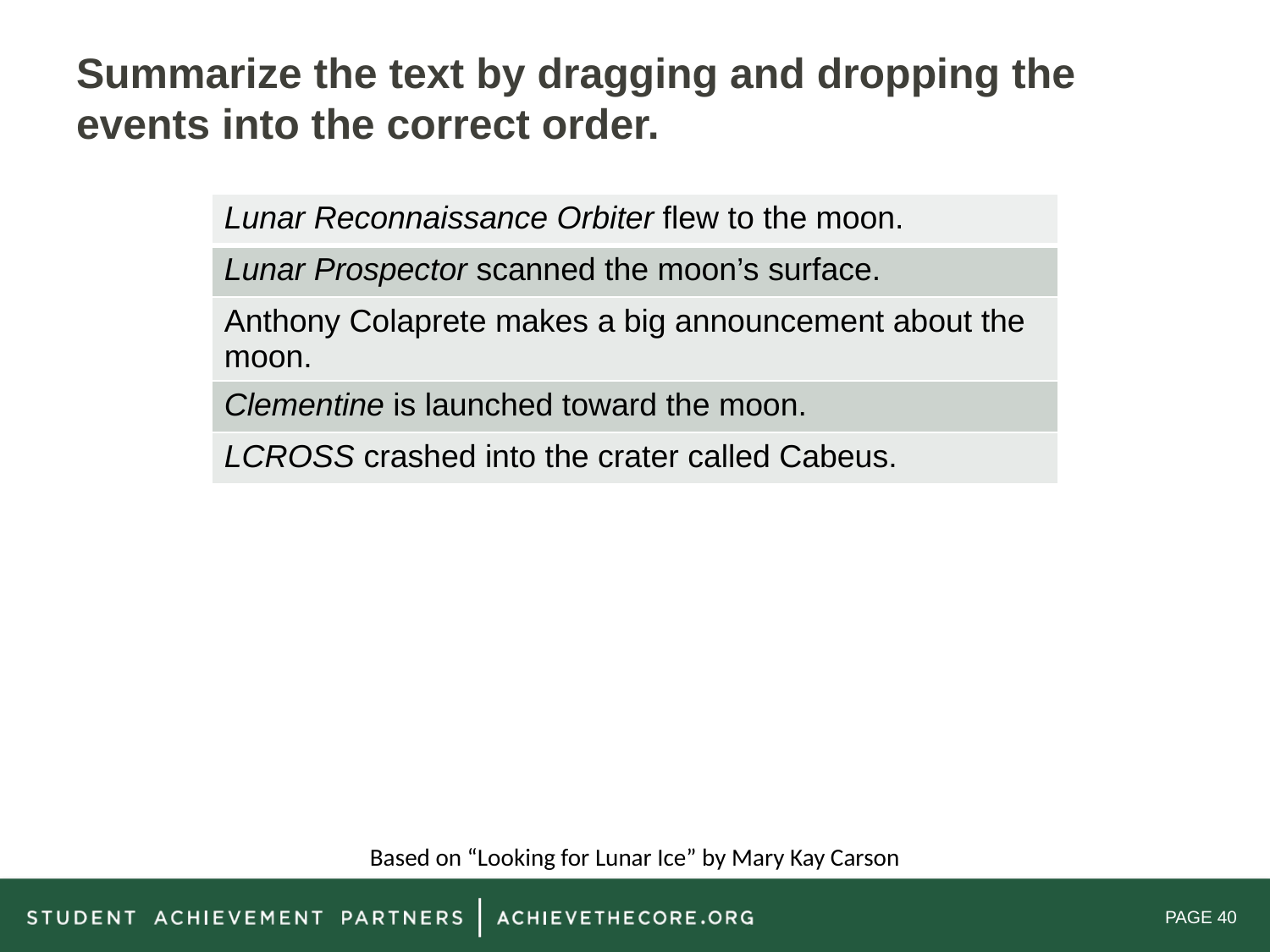

Summarize the text by dragging and dropping the events into the correct order.

| Lunar Reconnaissance Orbiter flew to the moon. |
| --- |
| Lunar Prospector scanned the moon’s surface. |
| Anthony Colaprete makes a big announcement about the moon. |
| Clementine is launched toward the moon. |
| LCROSS crashed into the crater called Cabeus. |
Based on “Looking for Lunar Ice” by Mary Kay Carson